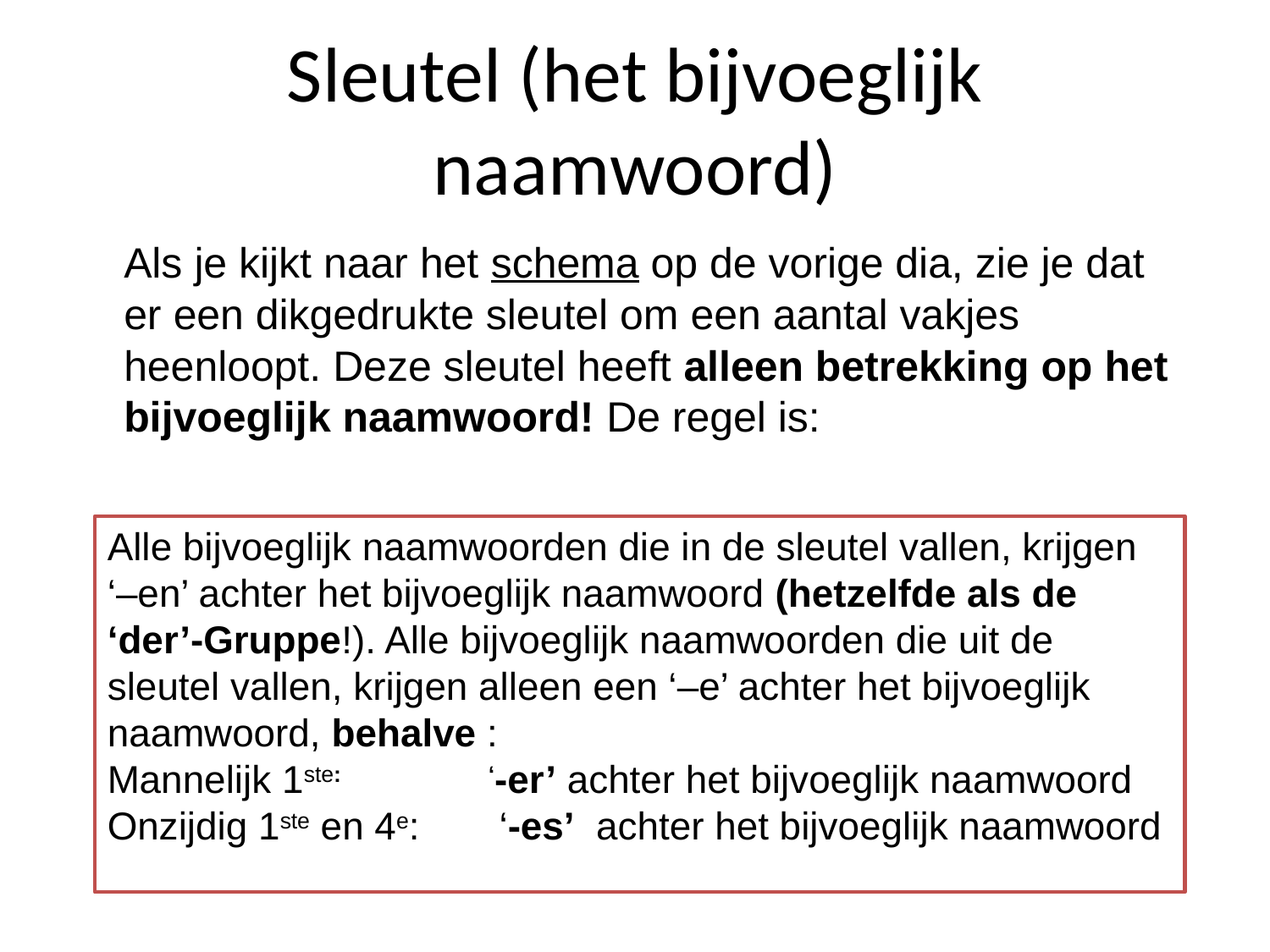

# Sleutel (het bijvoeglijk naamwoord)
	Als je kijkt naar het schema op de vorige dia, zie je dat er een dikgedrukte sleutel om een aantal vakjes heenloopt. Deze sleutel heeft alleen betrekking op het bijvoeglijk naamwoord! De regel is:

Alle bijvoeglijk naamwoorden die in de sleutel vallen, krijgen ‘–en’ achter het bijvoeglijk naamwoord (hetzelfde als de ‘der’-Gruppe!). Alle bijvoeglijk naamwoorden die uit de sleutel vallen, krijgen alleen een ‘–e’ achter het bijvoeglijk naamwoord, behalve :
Mannelijk 1ste: 		‘-er’ achter het bijvoeglijk naamwoord
Onzijdig 1ste en 4e:	 ‘-es’  achter het bijvoeglijk naamwoord